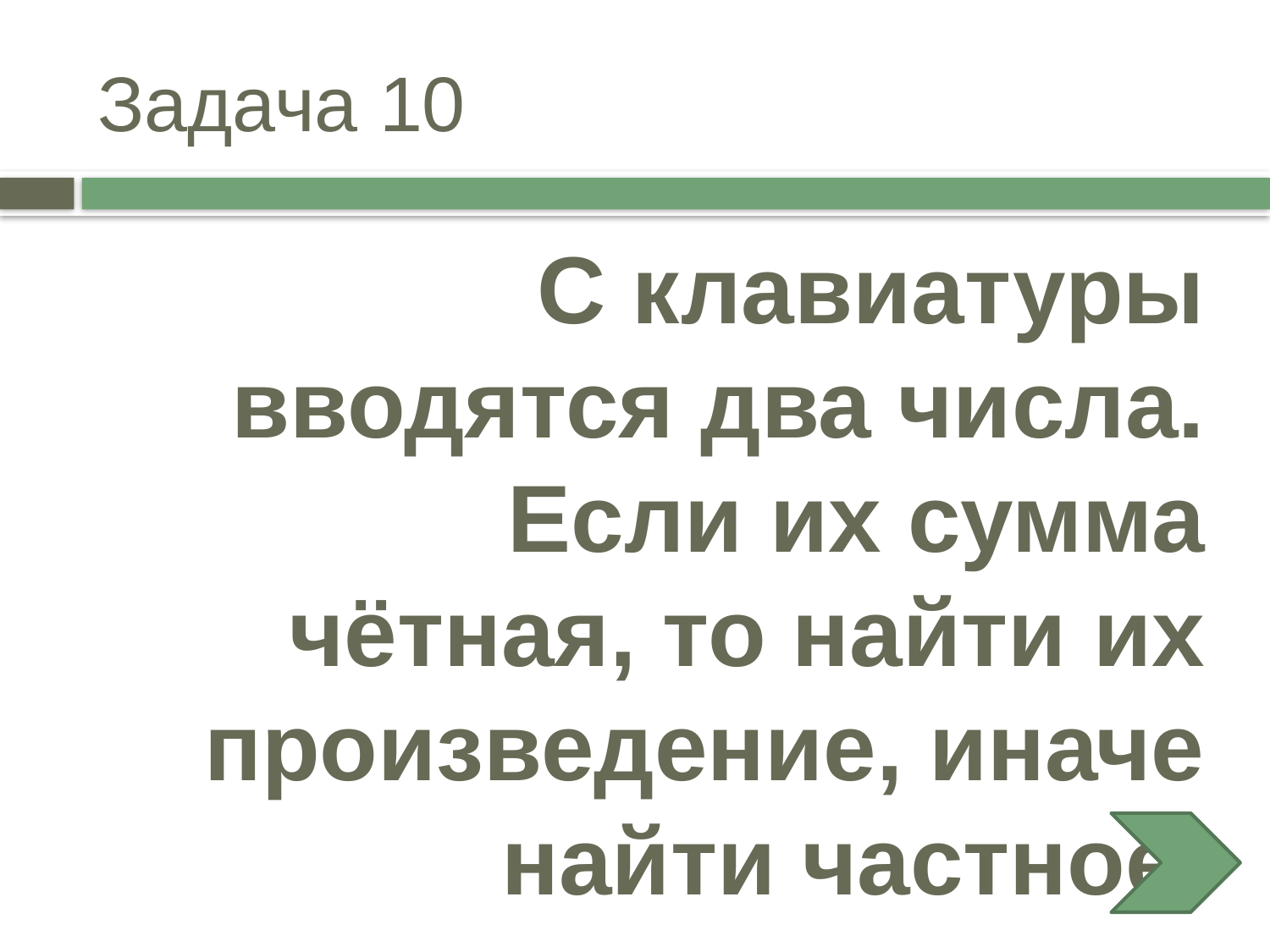

# Задача 10
    С клавиатуры вводятся два числа. Если их сумма чётная, то найти их произведение, иначе найти частное.